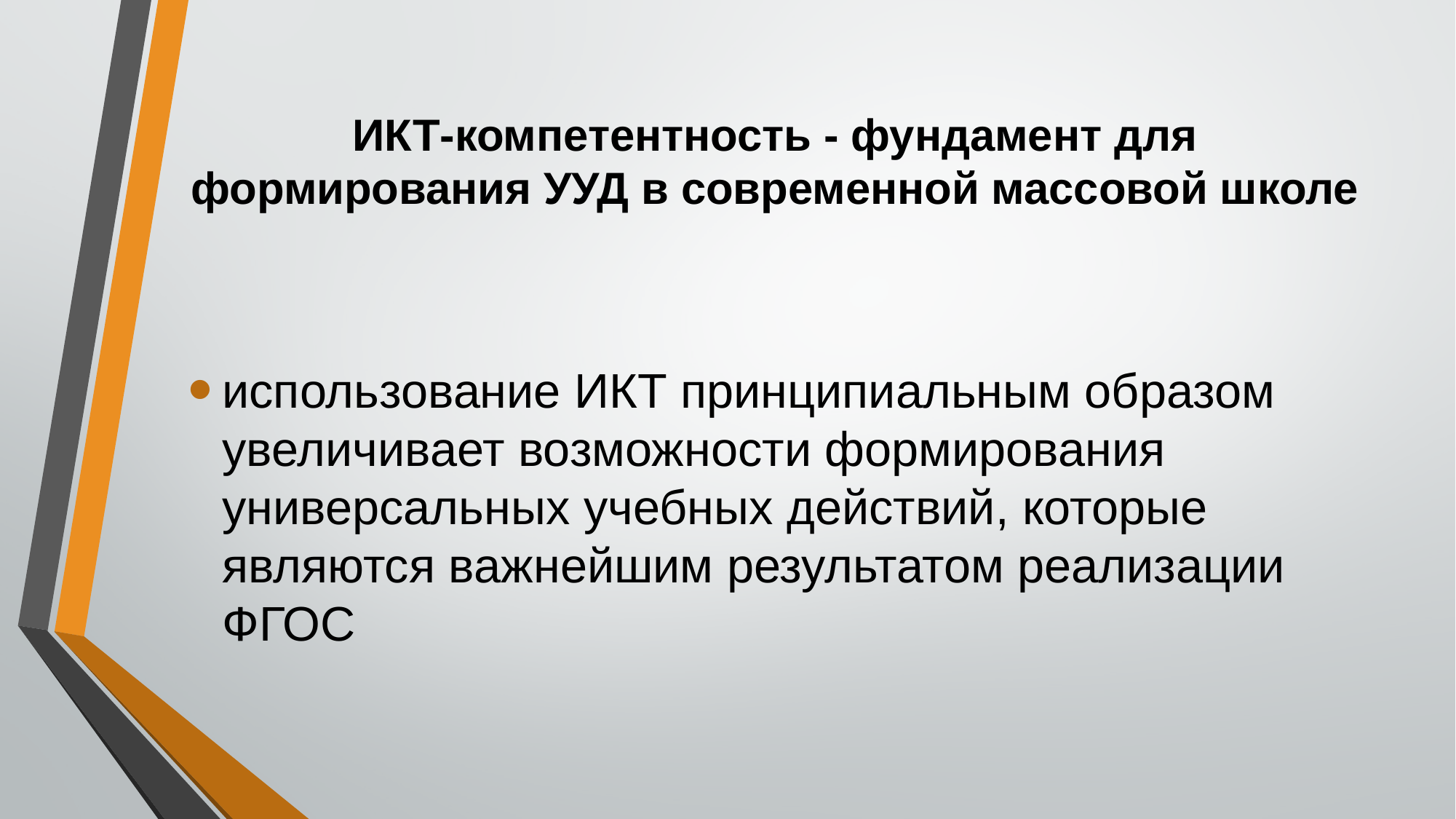

# ИКТ-компетентность - фундамент для формирования УУД в современной массовой школе
использование ИКТ принципиальным образом увеличивает возможности формирования универсальных учебных действий, которые являются важнейшим результатом реализации ФГОС